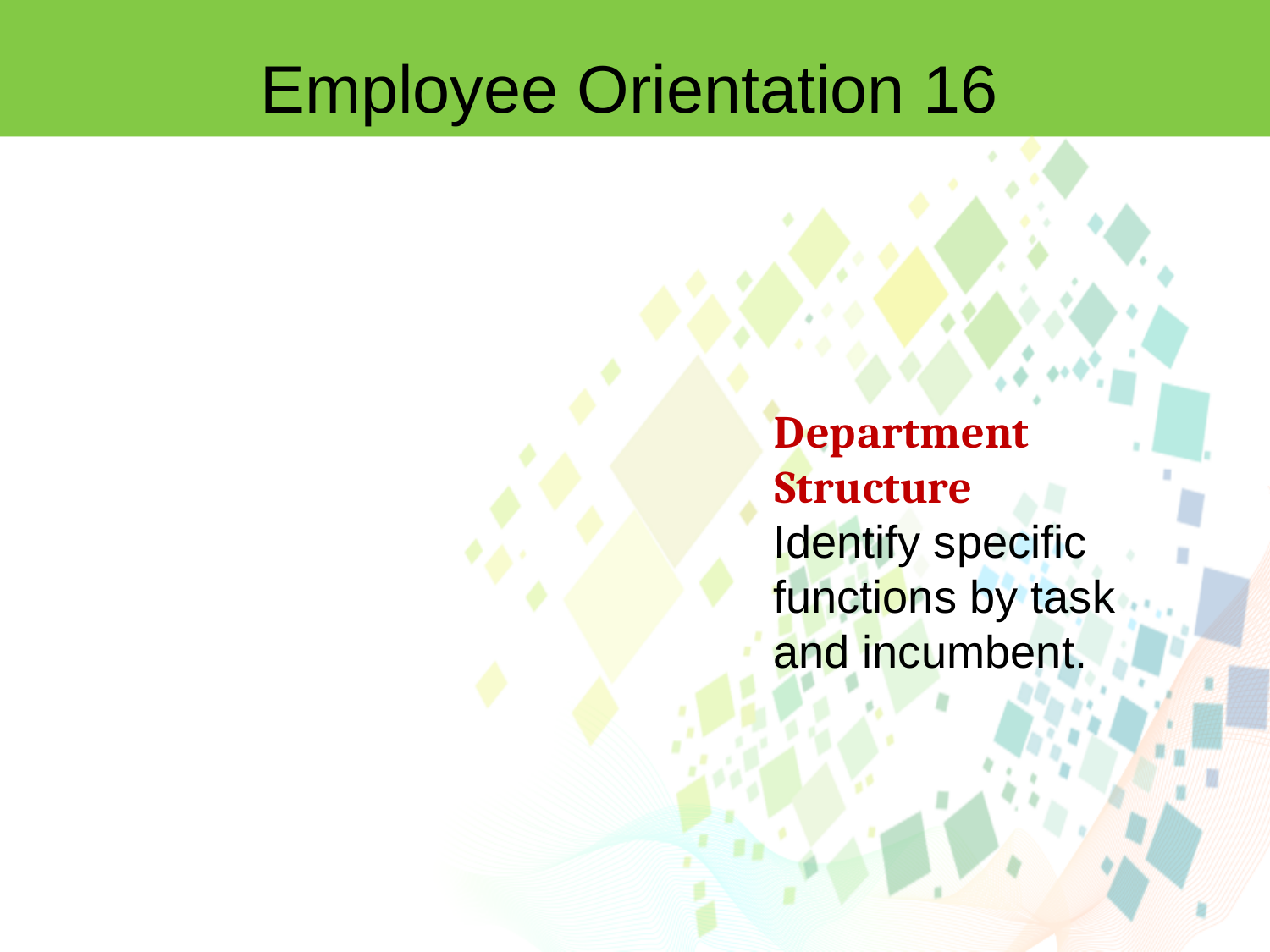

Employee Orientation 16
Department Structure
Identify specific functions by task and incumbent.